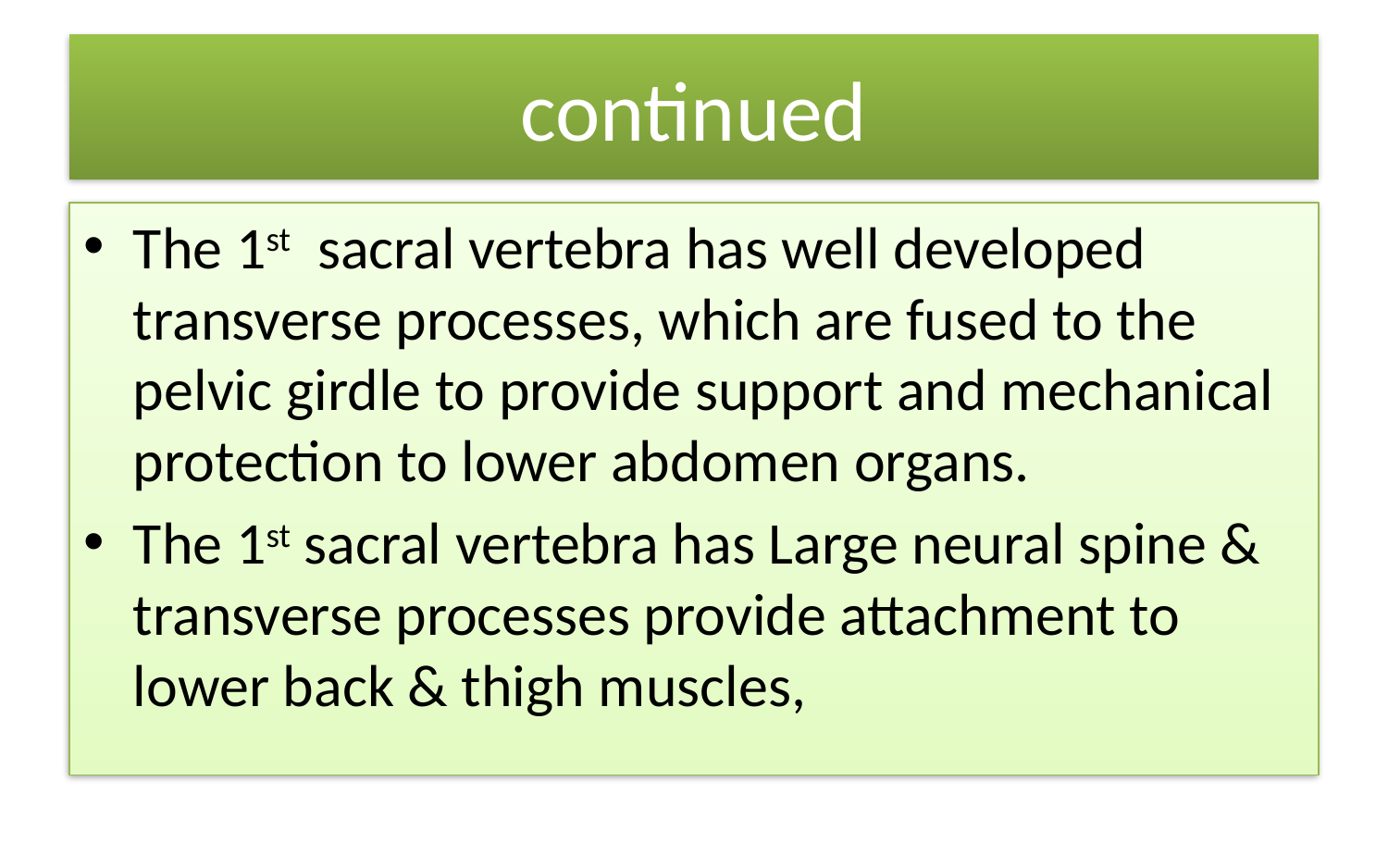

# continued
The 1st  sacral vertebra has well developed transverse processes, which are fused to the pelvic girdle to provide support and mechanical protection to lower abdomen organs.
The 1st sacral vertebra has Large neural spine & transverse processes provide attachment to lower back & thigh muscles,